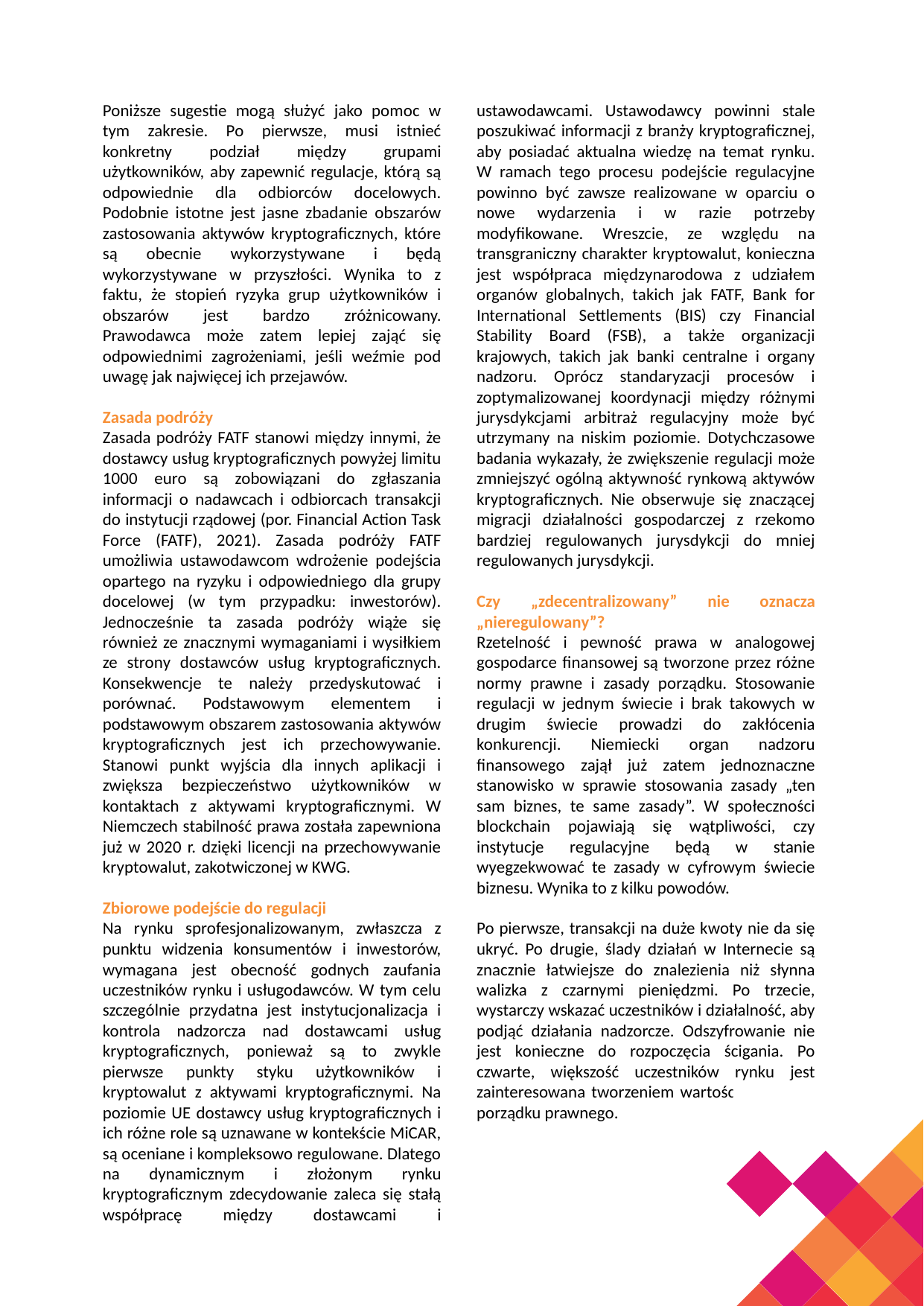

Poniższe sugestie mogą służyć jako pomoc w tym zakresie. Po pierwsze, musi istnieć konkretny podział między grupami użytkowników, aby zapewnić regulacje, którą są odpowiednie dla odbiorców docelowych. Podobnie istotne jest jasne zbadanie obszarów zastosowania aktywów kryptograficznych, które są obecnie wykorzystywane i będą wykorzystywane w przyszłości. Wynika to z faktu, że stopień ryzyka grup użytkowników i obszarów jest bardzo zróżnicowany. Prawodawca może zatem lepiej zająć się odpowiednimi zagrożeniami, jeśli weźmie pod uwagę jak najwięcej ich przejawów.

Zasada podróży
Zasada podróży FATF stanowi między innymi, że dostawcy usług kryptograficznych powyżej limitu 1000 euro są zobowiązani do zgłaszania informacji o nadawcach i odbiorcach transakcji do instytucji rządowej (por. Financial Action Task Force (FATF), 2021). Zasada podróży FATF umożliwia ustawodawcom wdrożenie podejścia opartego na ryzyku i odpowiedniego dla grupy docelowej (w tym przypadku: inwestorów). Jednocześnie ta zasada podróży wiąże się również ze znacznymi wymaganiami i wysiłkiem ze strony dostawców usług kryptograficznych. Konsekwencje te należy przedyskutować i porównać. Podstawowym elementem i podstawowym obszarem zastosowania aktywów kryptograficznych jest ich przechowywanie. Stanowi punkt wyjścia dla innych aplikacji i zwiększa bezpieczeństwo użytkowników w kontaktach z aktywami kryptograficznymi. W Niemczech stabilność prawa została zapewniona już w 2020 r. dzięki licencji na przechowywanie kryptowalut, zakotwiczonej w KWG.

Zbiorowe podejście do regulacji
Na rynku sprofesjonalizowanym, zwłaszcza z punktu widzenia konsumentów i inwestorów, wymagana jest obecność godnych zaufania uczestników rynku i usługodawców. W tym celu szczególnie przydatna jest instytucjonalizacja i kontrola nadzorcza nad dostawcami usług kryptograficznych, ponieważ są to zwykle pierwsze punkty styku użytkowników i kryptowalut z aktywami kryptograficznymi. Na poziomie UE dostawcy usług kryptograficznych i ich różne role są uznawane w kontekście MiCAR, są oceniane i kompleksowo regulowane. Dlatego na dynamicznym i złożonym rynku kryptograficznym zdecydowanie zaleca się stałą współpracę między dostawcami i ustawodawcami. Ustawodawcy powinni stale poszukiwać informacji z branży kryptograficznej, aby posiadać aktualna wiedzę na temat rynku. W ramach tego procesu podejście regulacyjne powinno być zawsze realizowane w oparciu o nowe wydarzenia i w razie potrzeby modyfikowane. Wreszcie, ze względu na transgraniczny charakter kryptowalut, konieczna jest współpraca międzynarodowa z udziałem organów globalnych, takich jak FATF, Bank for International Settlements (BIS) czy Financial Stability Board (FSB), a także organizacji krajowych, takich jak banki centralne i organy nadzoru. Oprócz standaryzacji procesów i zoptymalizowanej koordynacji między różnymi jurysdykcjami arbitraż regulacyjny może być utrzymany na niskim poziomie. Dotychczasowe badania wykazały, że zwiększenie regulacji może zmniejszyć ogólną aktywność rynkową aktywów kryptograficznych. Nie obserwuje się znaczącej migracji działalności gospodarczej z rzekomo bardziej regulowanych jurysdykcji do mniej regulowanych jurysdykcji.

Czy „zdecentralizowany” nie oznacza „nieregulowany”?
Rzetelność i pewność prawa w analogowej gospodarce finansowej są tworzone przez różne normy prawne i zasady porządku. Stosowanie regulacji w jednym świecie i brak takowych w drugim świecie prowadzi do zakłócenia konkurencji. Niemiecki organ nadzoru finansowego zajął już zatem jednoznaczne stanowisko w sprawie stosowania zasady „ten sam biznes, te same zasady”. W społeczności blockchain pojawiają się wątpliwości, czy instytucje regulacyjne będą w stanie wyegzekwować te zasady w cyfrowym świecie biznesu. Wynika to z kilku powodów.

Po pierwsze, transakcji na duże kwoty nie da się ukryć. Po drugie, ślady działań w Internecie są znacznie łatwiejsze do znalezienia niż słynna walizka z czarnymi pieniędzmi. Po trzecie, wystarczy wskazać uczestników i działalność, aby podjąć działania nadzorcze. Odszyfrowanie nie jest konieczne do rozpoczęcia ścigania. Po czwarte, większość uczestników rynku jest zainteresowana tworzeniem wartości w ramach porządku prawnego.

22